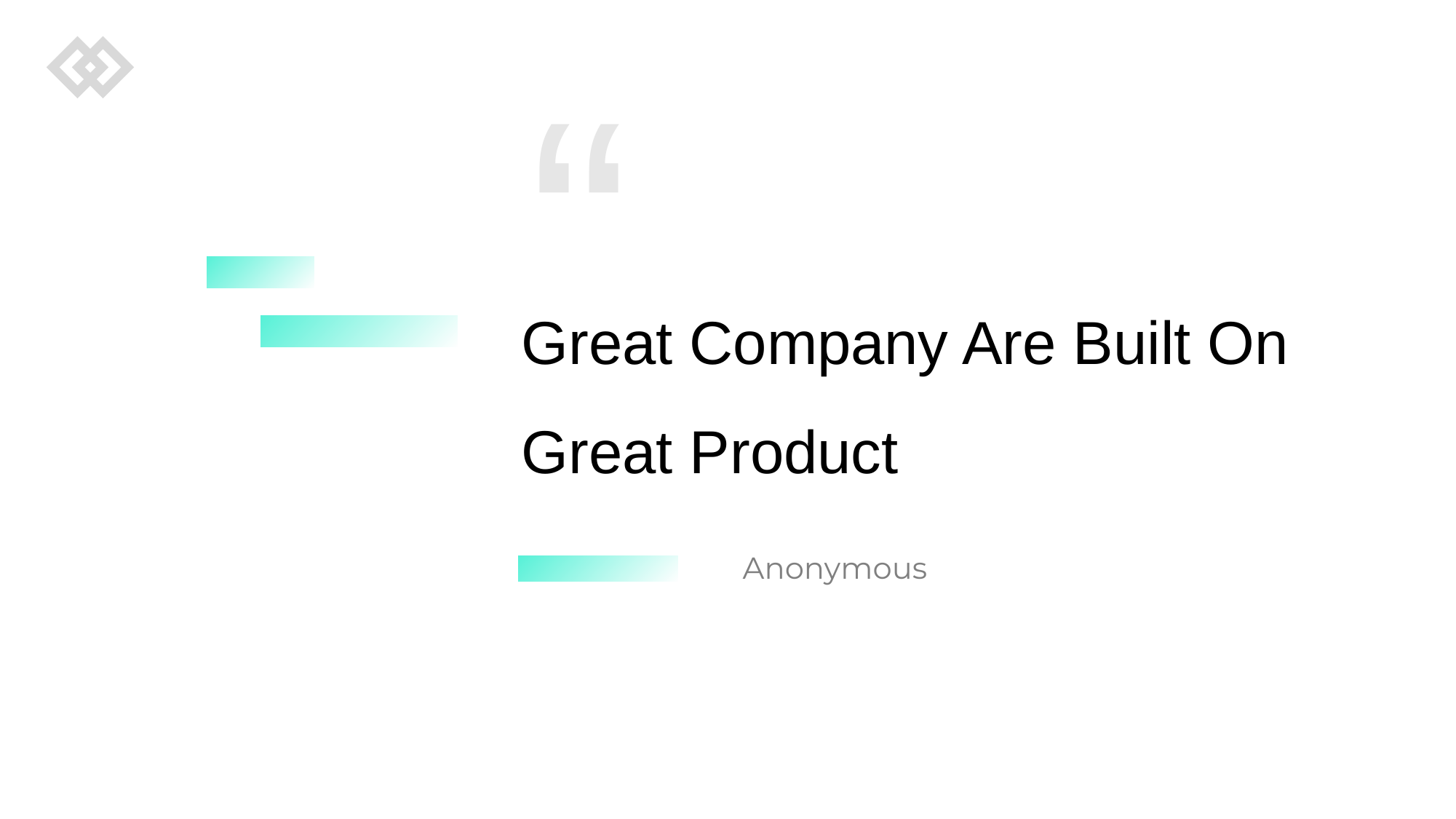

“

Great Company Are Built On Great Product

Anonymous